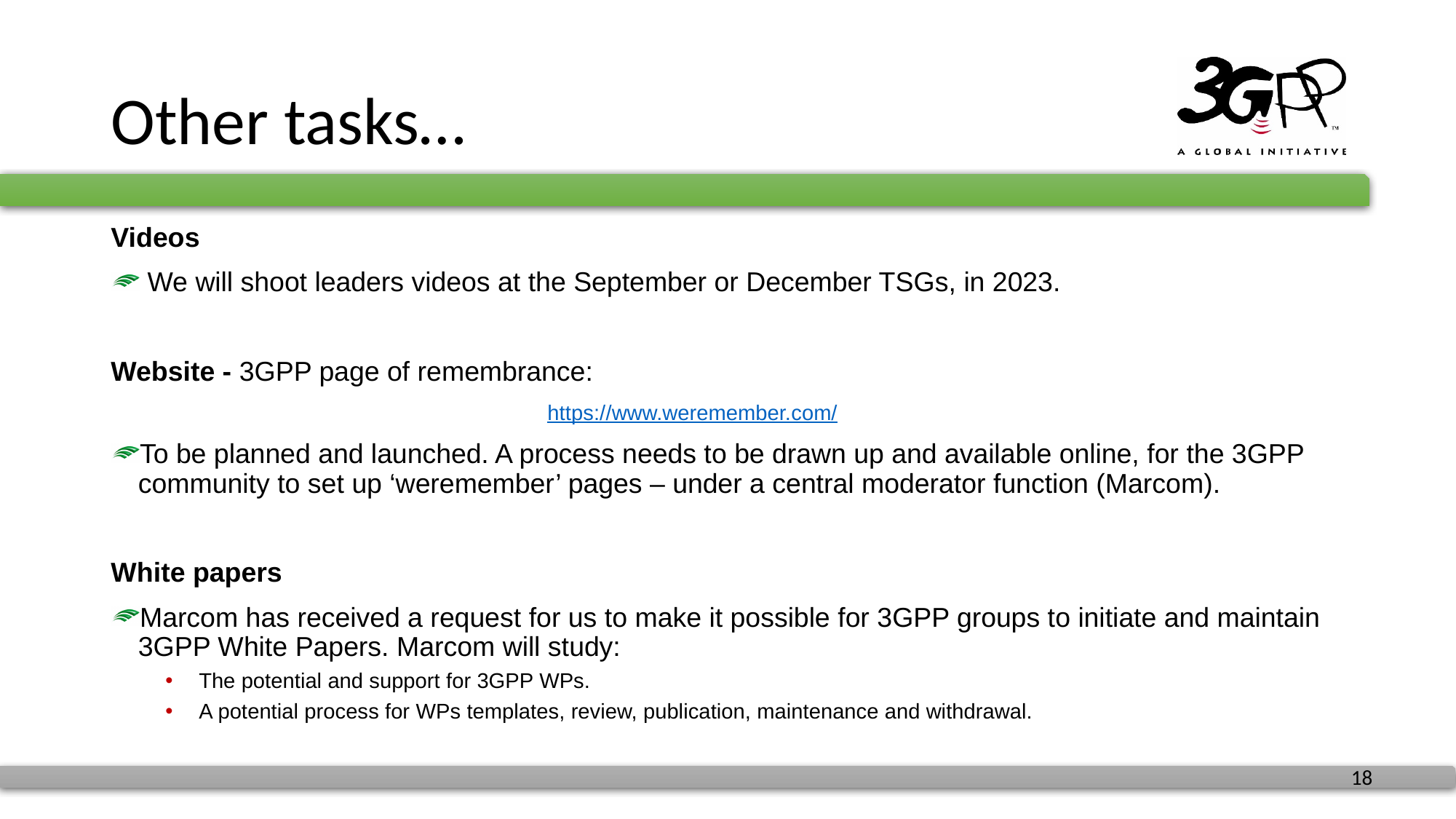

# Other tasks…
Videos
 We will shoot leaders videos at the September or December TSGs, in 2023.

Website - 3GPP page of remembrance:
				https://www.weremember.com/
To be planned and launched. A process needs to be drawn up and available online, for the 3GPP community to set up ‘weremember’ pages – under a central moderator function (Marcom).

White papers
Marcom has received a request for us to make it possible for 3GPP groups to initiate and maintain 3GPP White Papers. Marcom will study:
 The potential and support for 3GPP WPs.
 A potential process for WPs templates, review, publication, maintenance and withdrawal.